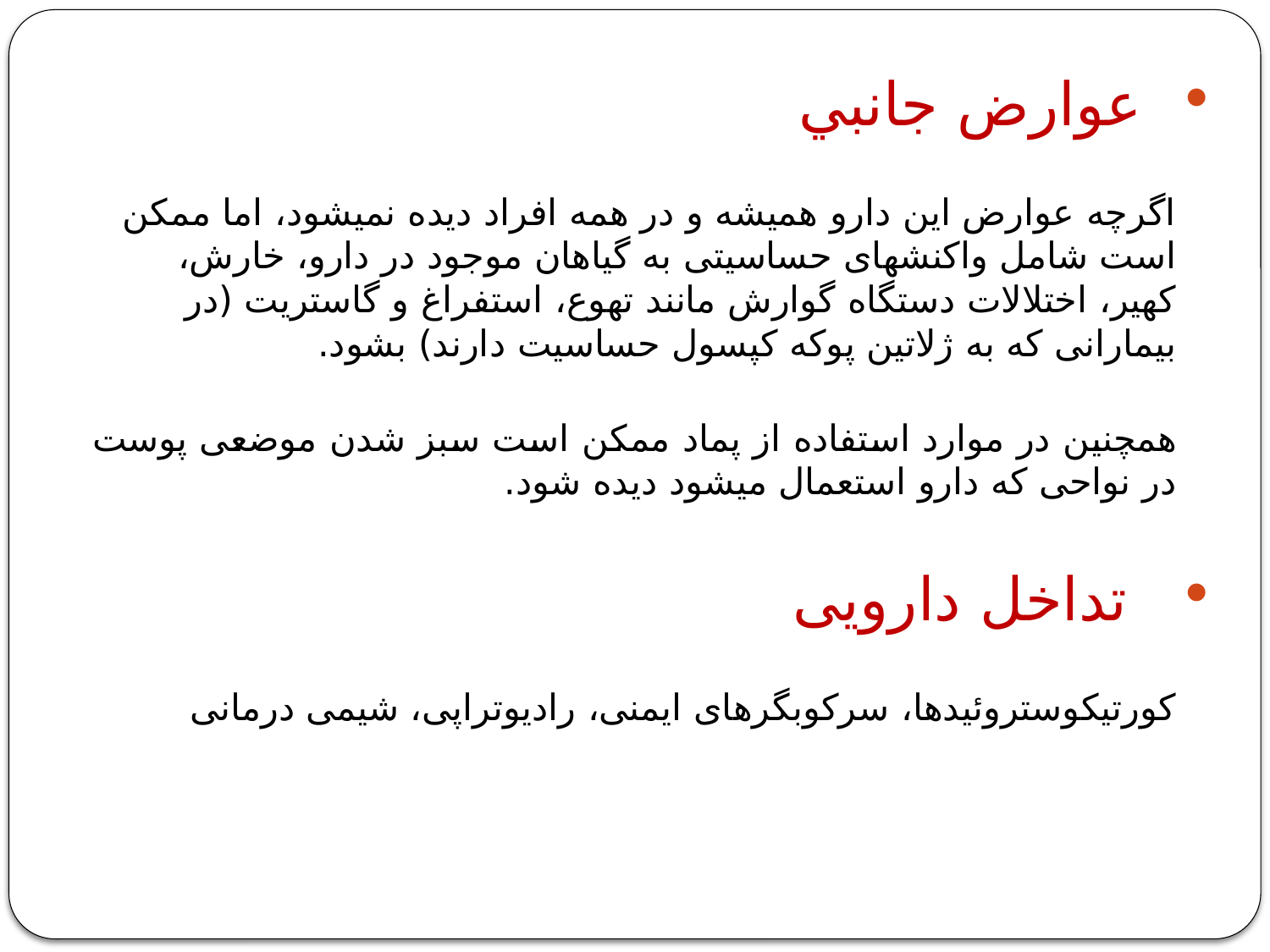

عوارض جانبي
اگرچه عوارض این دارو همیشه و در همه افراد دیده نمیشود، اما ممکن است شامل واکنشهای حساسیتی به گیاهان موجود در دارو، خارش، کهیر، اختلالات دستگاه گوارش مانند تهوع، استفراغ و گاستریت (در بیمارانی که به ژلاتین پوکه کپسول حساسیت دارند) بشود.
همچنین در موارد استفاده از پماد ممکن است سبز شدن موضعی پوست در نواحی که دارو استعمال میشود دیده شود.

   تداخل دارویی
کورتیکوستروئیدها، سرکوبگرهای ایمنی، رادیوتراپی، شیمی درمانی